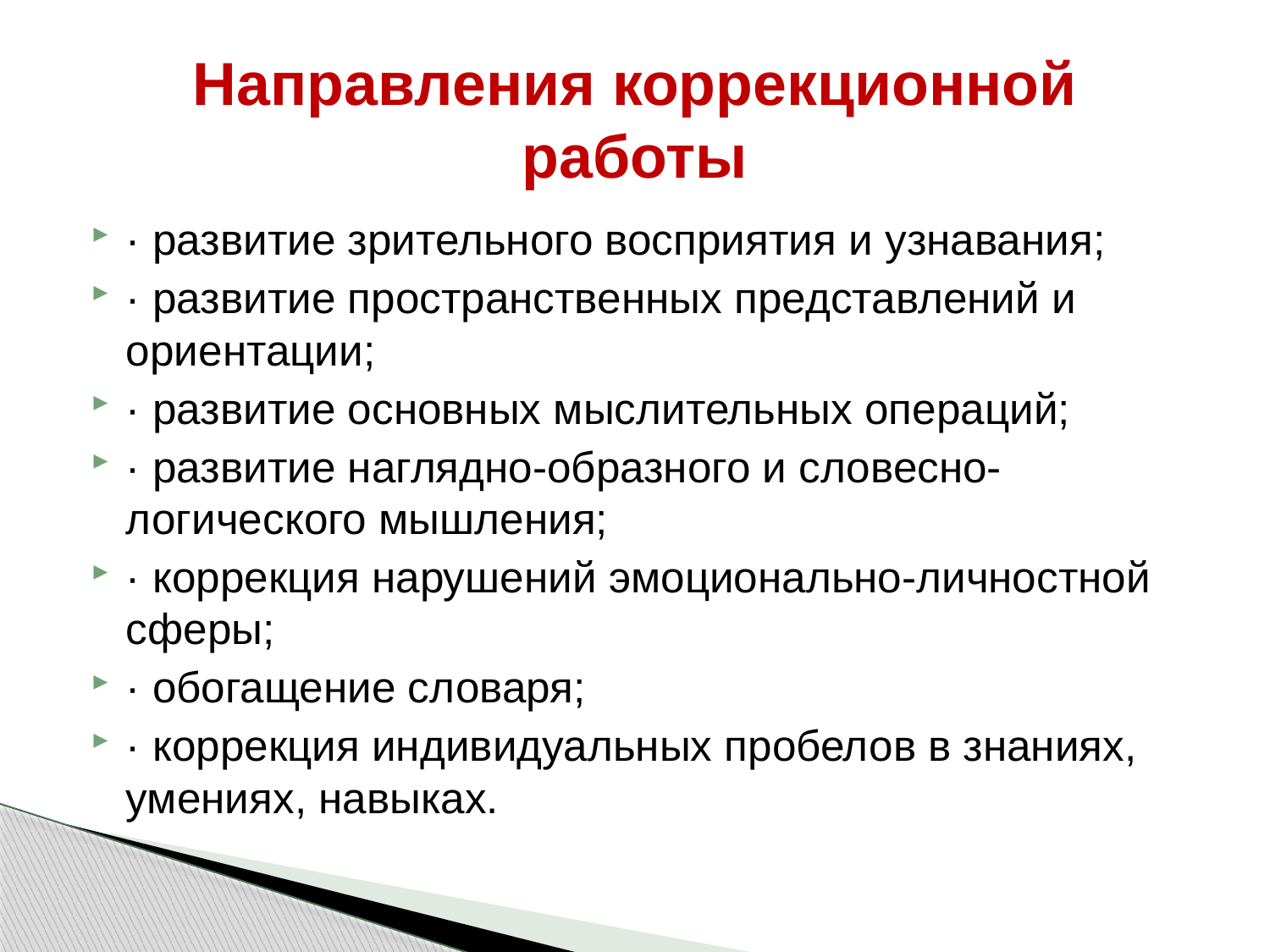

# Направления коррекционной работы
· развитие зрительного восприятия и узнавания;
· развитие пространственных представлений и ориентации;
· развитие основных мыслительных операций;
· развитие наглядно-образного и словесно-логического мышления;
· коррекция нарушений эмоционально-личностной сферы;
· обогащение словаря;
· коррекция индивидуальных пробелов в знаниях, умениях, навыках.